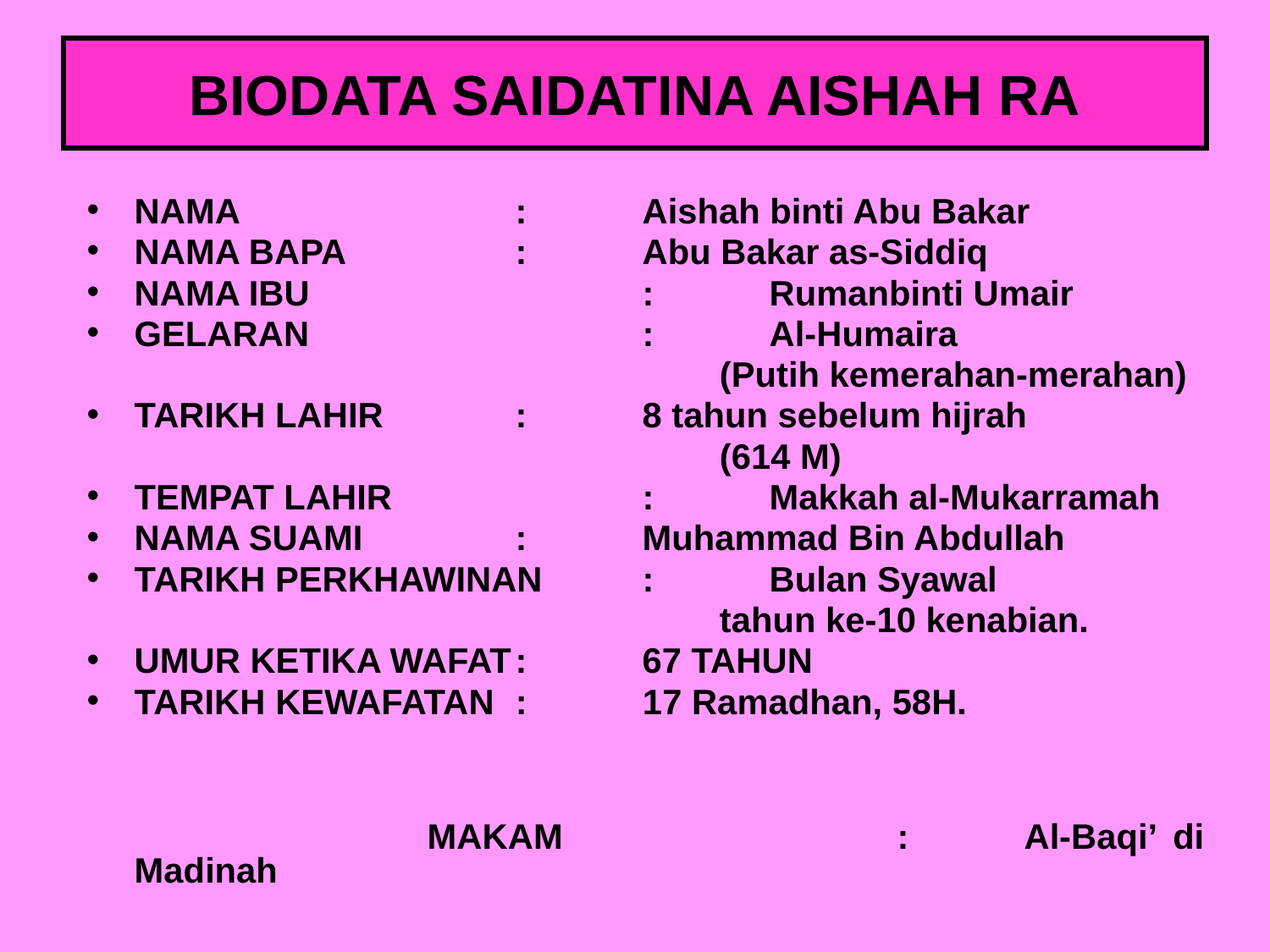

BIODATA SAIDATINA AISHAH RA
NAMA			:	Aishah binti Abu Bakar
NAMA BAPA		:	Abu Bakar as-Siddiq
NAMA IBU			:	Rumanbinti Umair
GELARAN			:	Al-Humaira
                                                                 (Putih kemerahan-merahan)
TARIKH LAHIR		:	8 tahun sebelum hijrah
                                                                 (614 M)
TEMPAT LAHIR		:	Makkah al-Mukarramah
NAMA SUAMI		:	Muhammad Bin Abdullah
TARIKH PERKHAWINAN	:	Bulan Syawal
                                                                 tahun ke-10 kenabian.
UMUR KETIKA WAFAT	:	67 TAHUN
TARIKH KEWAFATAN	:	17 Ramadhan, 58H.                                                                                                                                                                                                                                                                                                                                                                                    MAKAM			:	Al-Baqi’ di Madinah